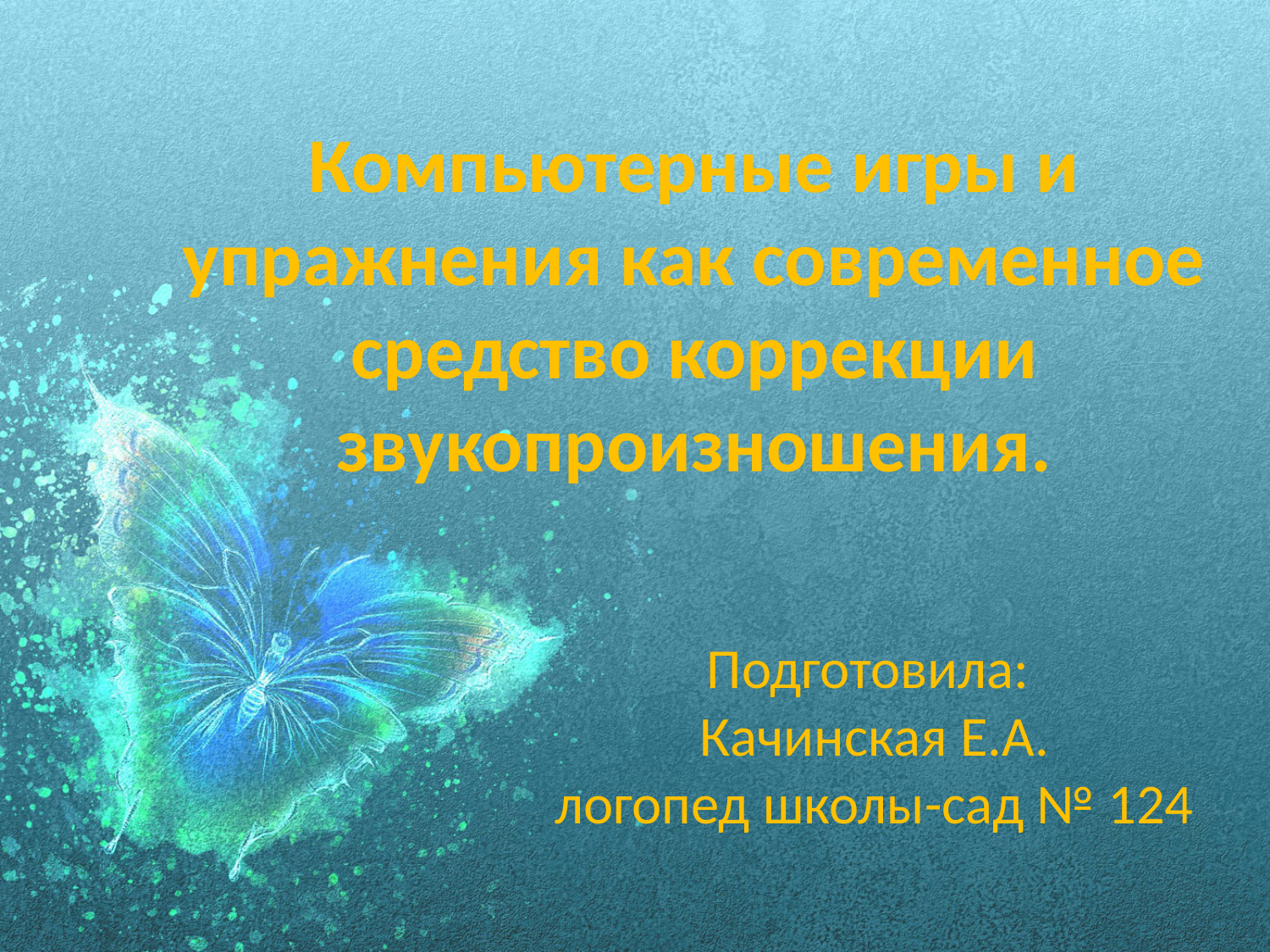

# Компьютерные игры и упражнения как современное средство коррекции звукопроизношения.
Подготовила:
Качинская Е.А.
логопед школы-сад № 124